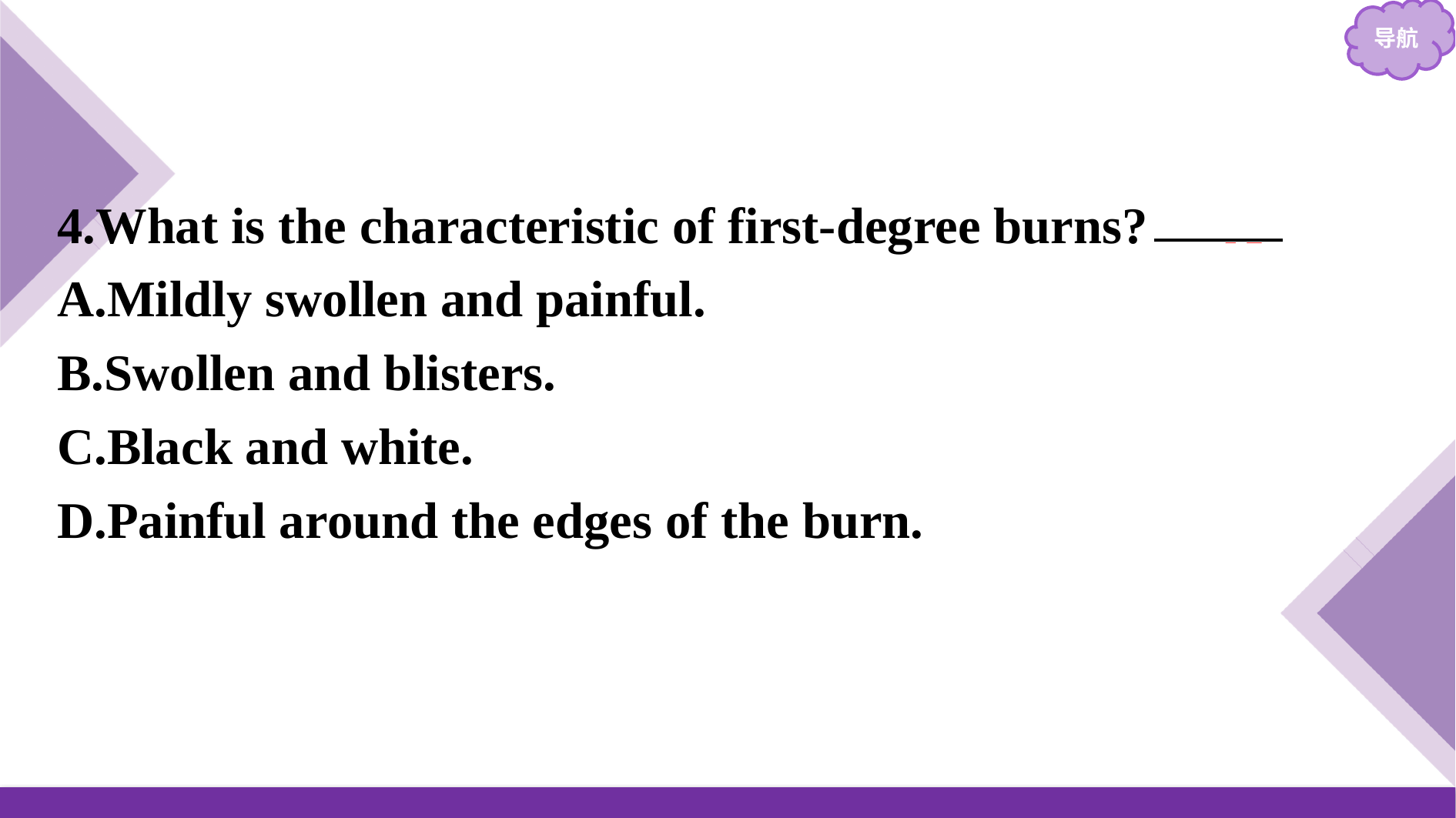

4.What is the characteristic of first-degree burns?　A
A.Mildly swollen and painful.
B.Swollen and blisters.
C.Black and white.
D.Painful around the edges of the burn.